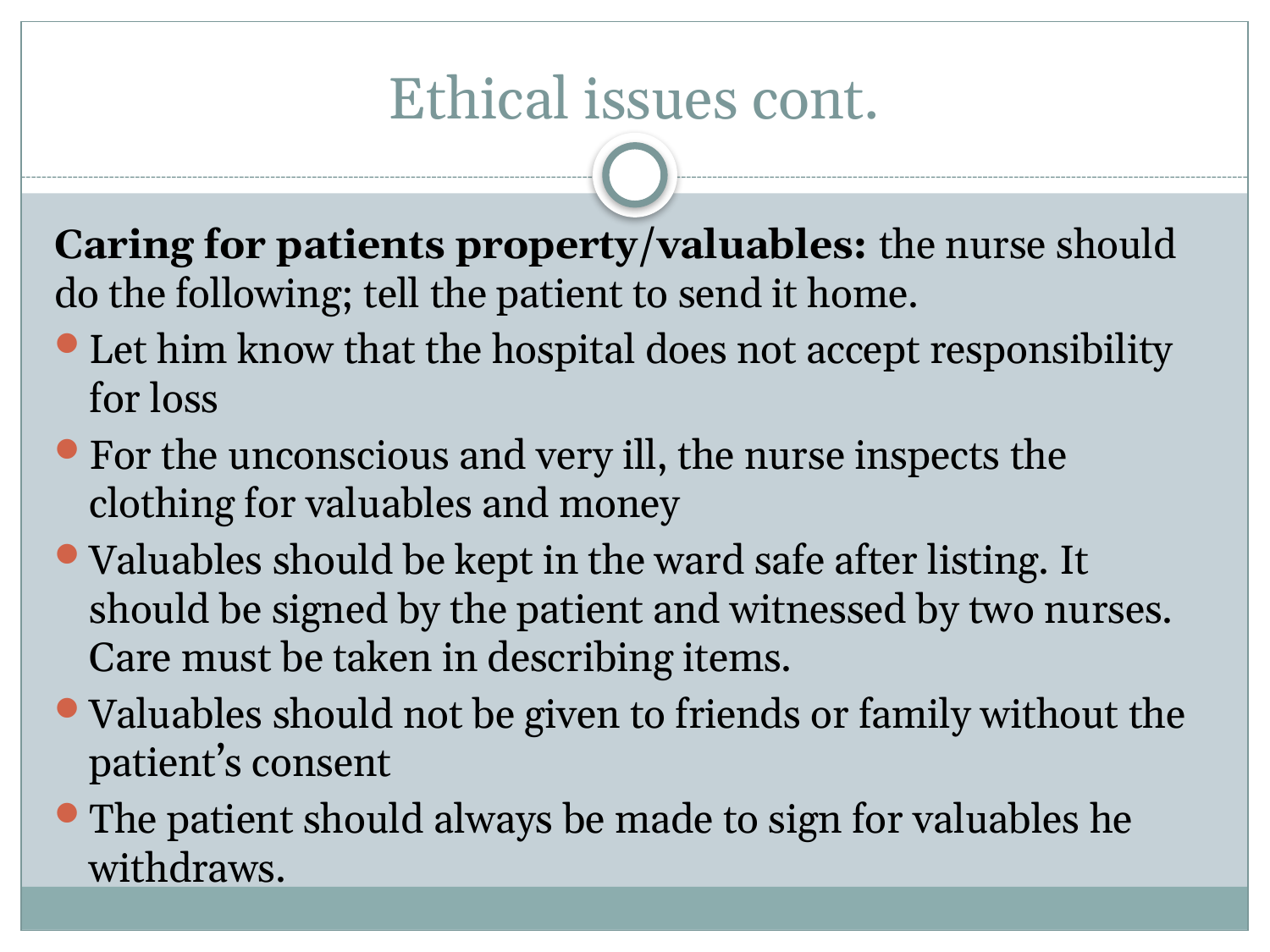

# Ethical issues cont.
Caring for patients property/valuables: the nurse should do the following; tell the patient to send it home.
Let him know that the hospital does not accept responsibility for loss
For the unconscious and very ill, the nurse inspects the clothing for valuables and money
Valuables should be kept in the ward safe after listing. It should be signed by the patient and witnessed by two nurses. Care must be taken in describing items.
Valuables should not be given to friends or family without the patient’s consent
The patient should always be made to sign for valuables he withdraws.